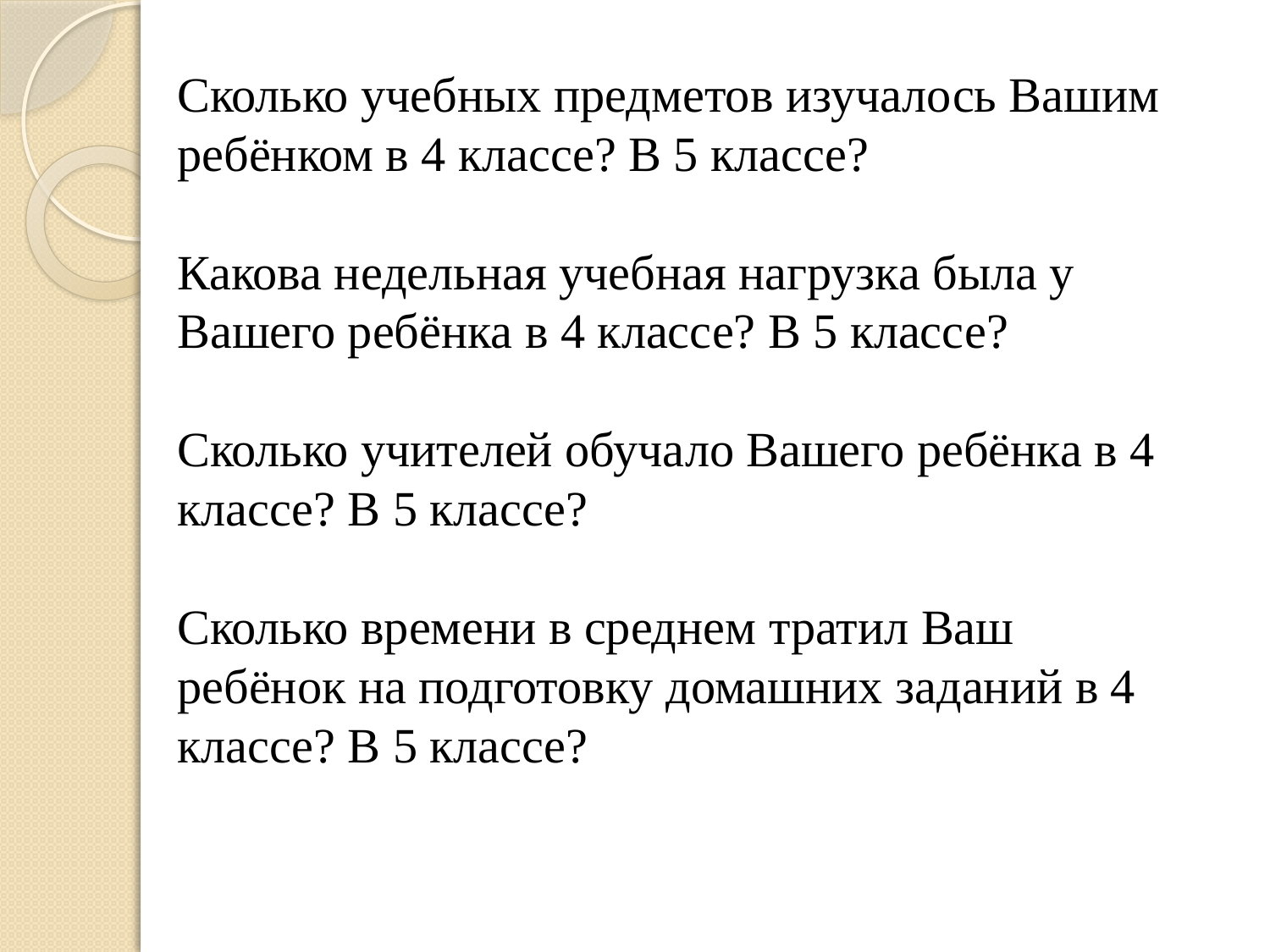

Сколько учебных предметов изучалось Вашим ребёнком в 4 классе? В 5 классе?

Какова недельная учебная нагрузка была у Вашего ребёнка в 4 классе? В 5 классе?

Сколько учителей обучало Вашего ребёнка в 4 классе? В 5 классе?

Сколько времени в среднем тратил Ваш ребёнок на подготовку домашних заданий в 4 классе? В 5 классе?